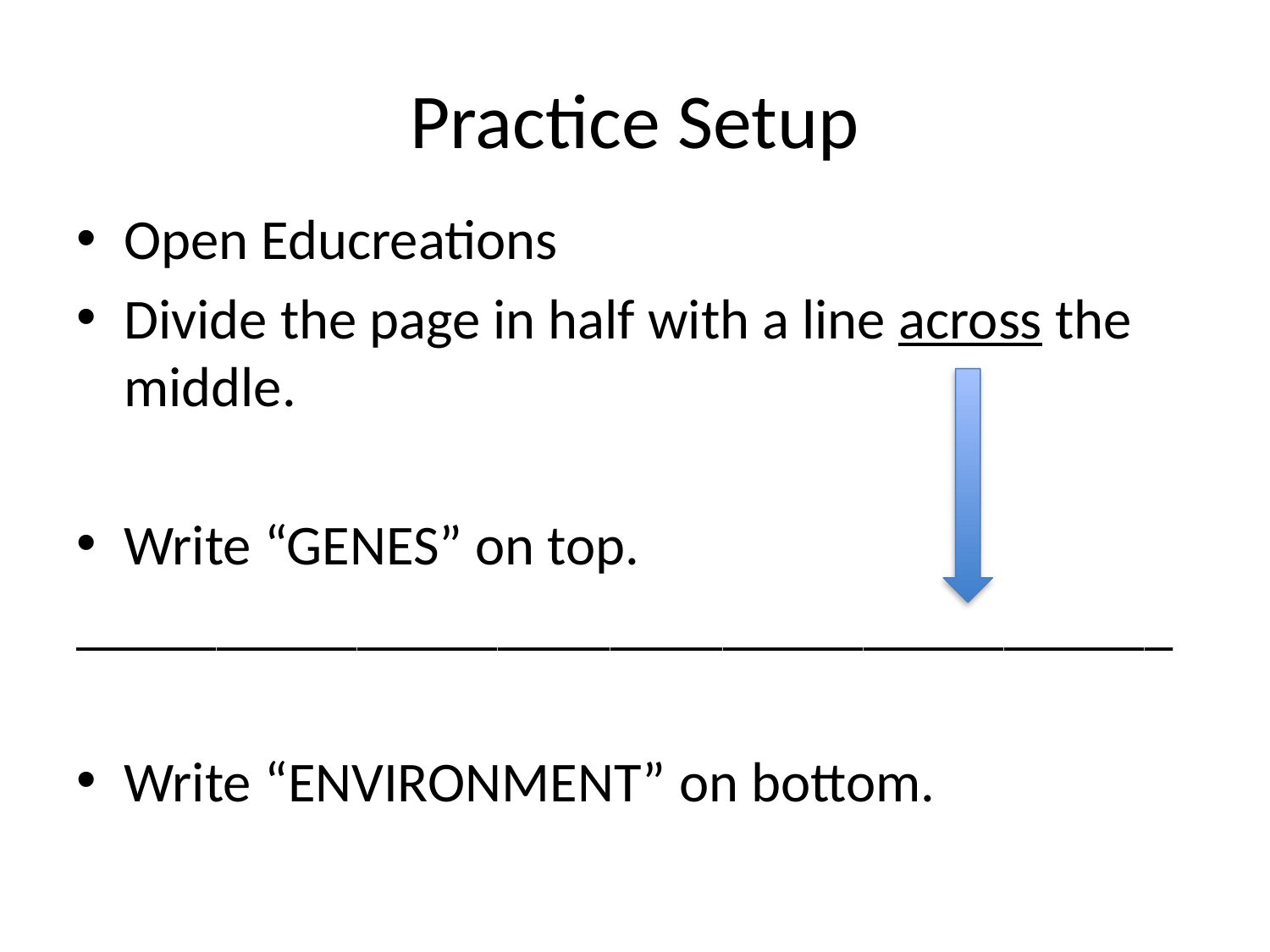

# Practice Setup
Open Educreations
Divide the page in half with a line across the middle.

Write “GENES” on top.
_______________________________________

Write “ENVIRONMENT” on bottom.